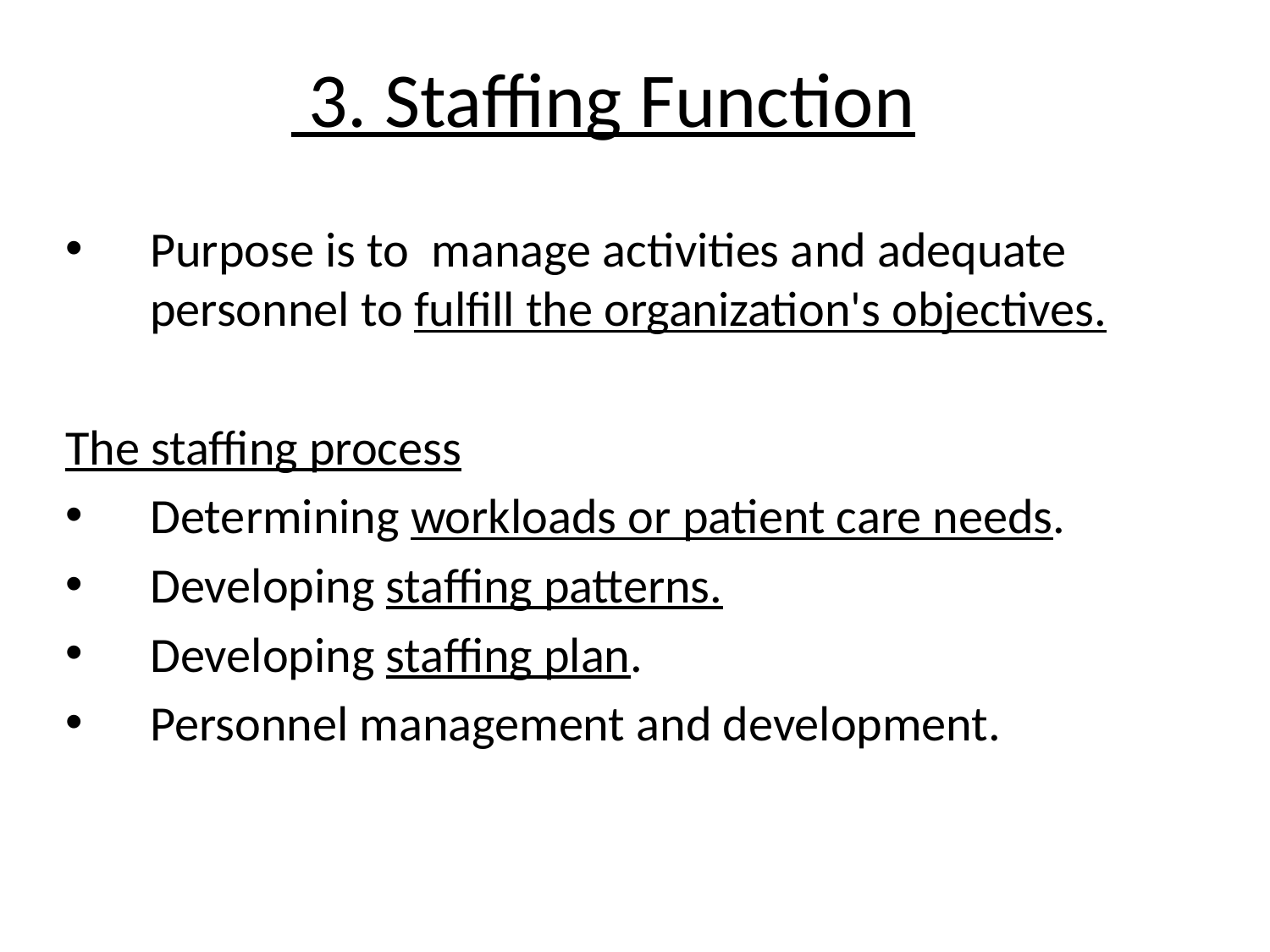

# 3. Staffing Function
Purpose is to  manage activities and adequate personnel to fulfill the organization's objectives.

The staffing process
Determining workloads or patient care needs.
Developing staffing patterns.
Developing staffing plan.
Personnel management and development.